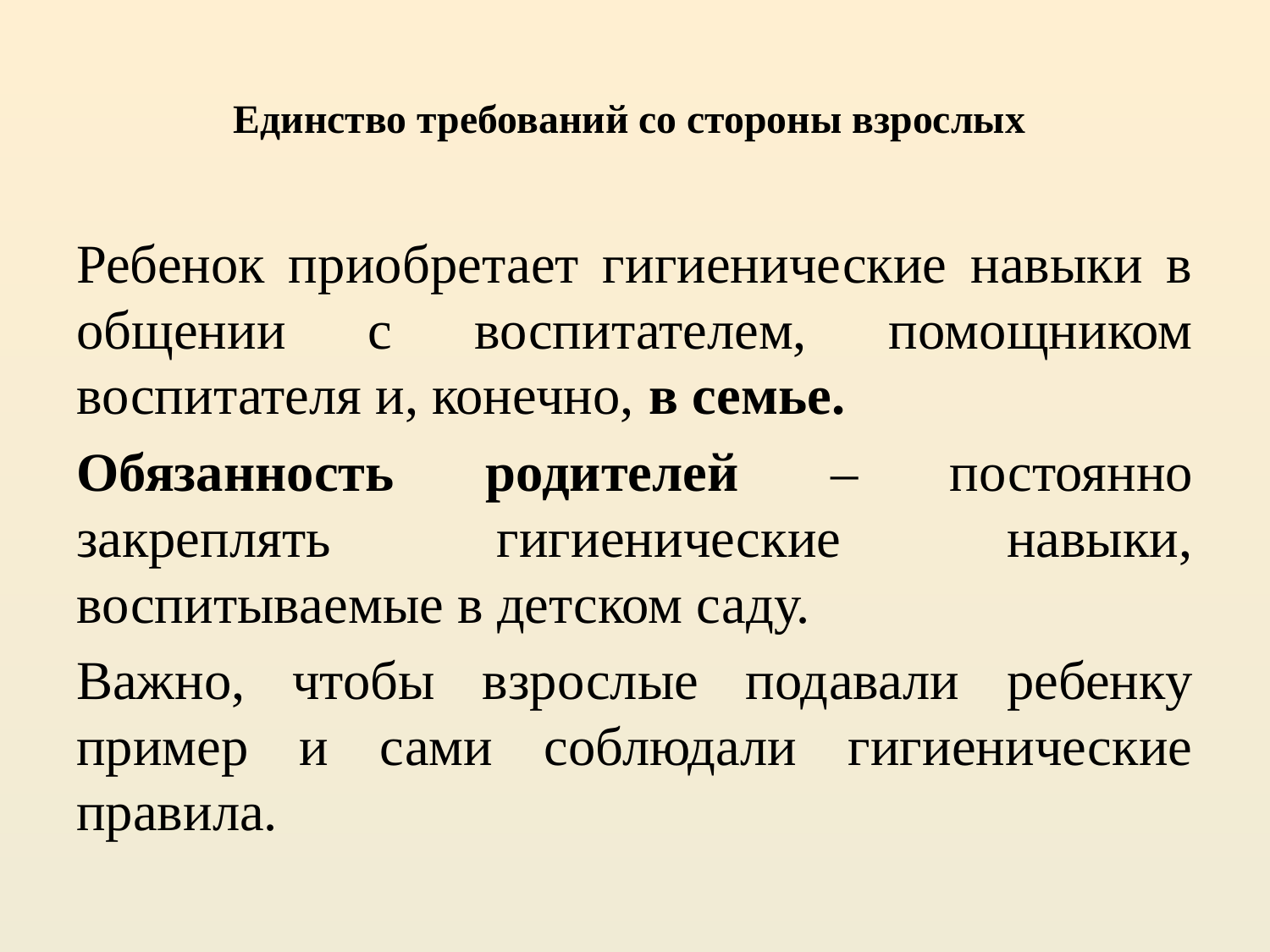

# единство требований со стороны взрослых
Ребенок приобретает гигиенические навыки в общении с воспитателем, помощником воспитателя и, конечно, в семье.
Обязанность родителей – постоянно закреплять гигиенические навыки, воспитываемые в детском саду.
Важно, чтобы взрослые подавали ребенку пример и сами соблюдали гигиенические правила.